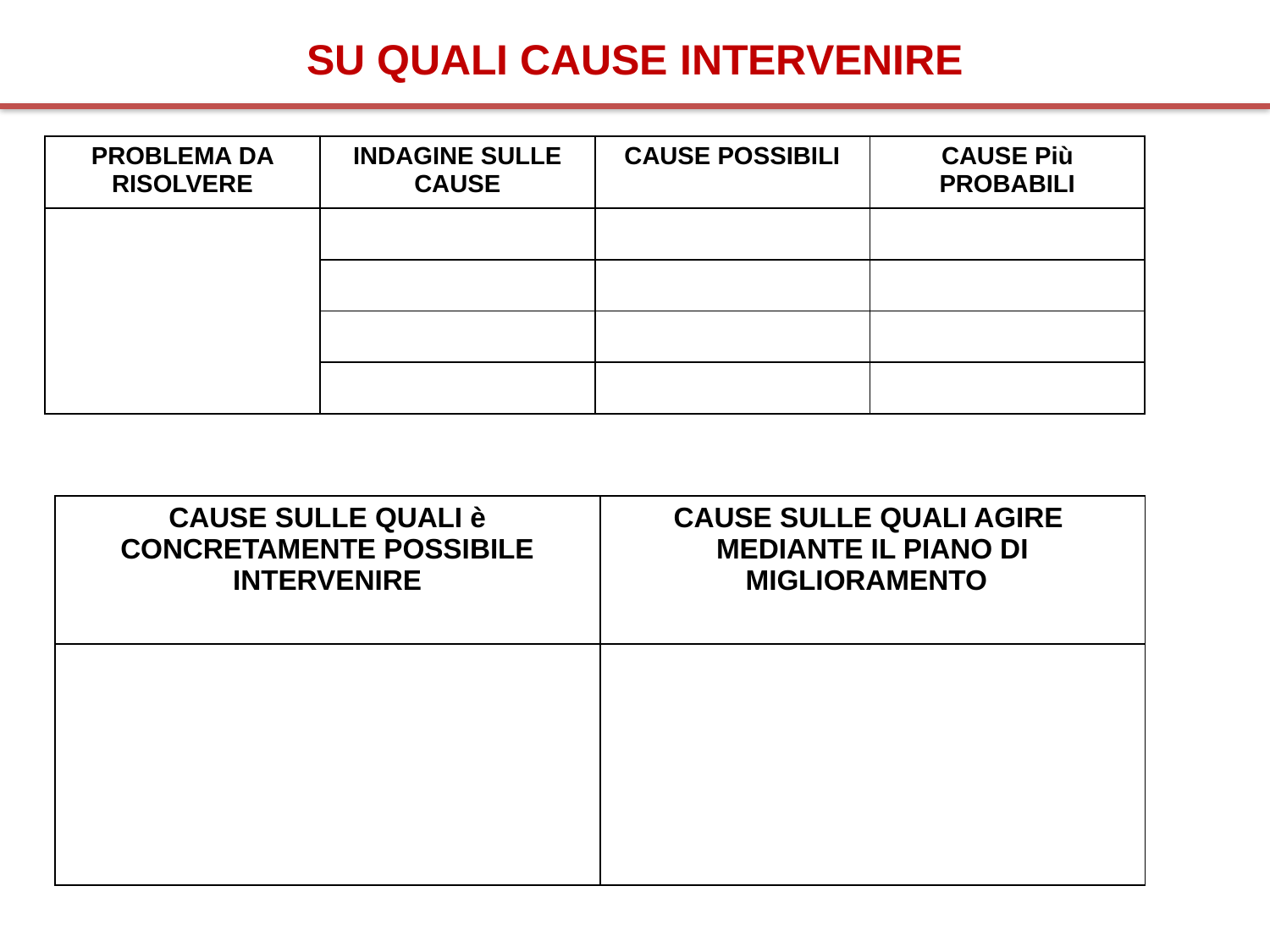

SU QUALI CAUSE INTERVENIRE
| PROBLEMA DA RISOLVERE | INDAGINE SULLE CAUSE | CAUSE POSSIBILI | CAUSE Più PROBABILI |
| --- | --- | --- | --- |
|  |  |  |  |
|  |  |  |  |
|  |  |  |  |
|  |  |  |  |
| CAUSE SULLE QUALI è CONCRETAMENTE POSSIBILE INTERVENIRE | CAUSE SULLE QUALI AGIRE MEDIANTE IL PIANO DI MIGLIORAMENTO |
| --- | --- |
|  |  |